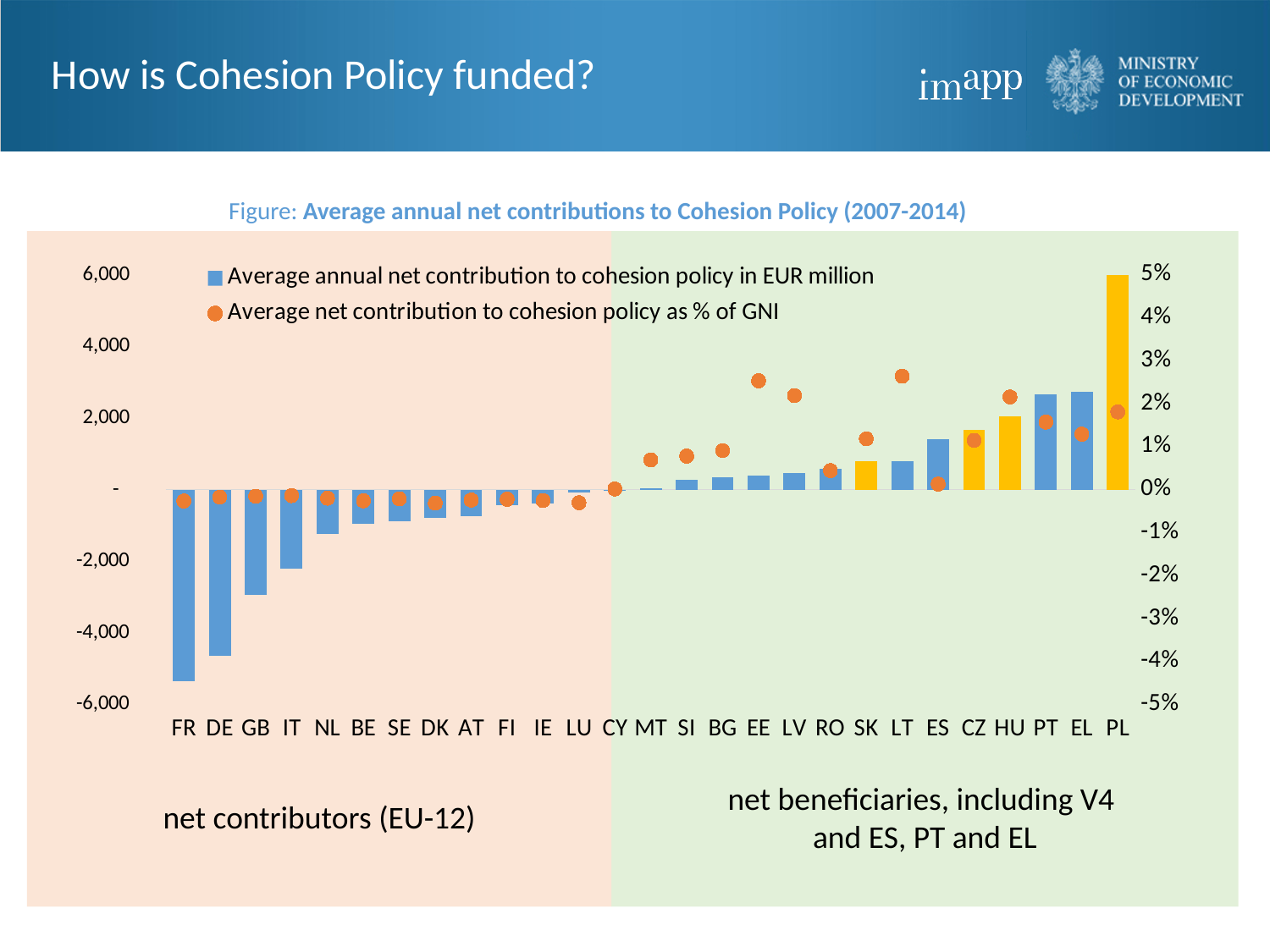

# How is Cohesion Policy funded?
Figure: Average annual net contributions to Cohesion Policy (2007-2014)

net contributors (EU-12)

net beneficiaries, including V4
and ES, PT and EL

### Chart

| Category | Average annual net contribution to cohesion policy in EUR million | Average net contribution to cohesion policy as % of GNI |
|---|---|---|
| FR | -5349.006393217168 | -0.0026229486879150803 |
| DE | -4632.852606871182 | -0.0017055836882348937 |
| GB | -2930.0020487876886 | -0.0015034903780725003 |
| IT | -2213.769591522324 | -0.0013721712344146636 |
| NL | -1234.0040112949944 | -0.0019644058066924657 |
| BE | -956.4891871016722 | -0.002569234194056679 |
| SE | -873.032370760847 | -0.002119653707461844 |
| DK | -782.4478632976727 | -0.003118783980318977 |
| AT | -732.5835546032619 | -0.0023986364680052227 |
| FI | -428.0785554027164 | -0.002214199424496809 |
| IE | -373.25594544393846 | -0.0025198713616468417 |
| LU | -80.98863064581785 | -0.0030235755441105332 |
| CY | 3.397657633025468 | 0.00018517470105145292 |
| MT | 45.371484831918124 | 0.00694461502529359 |
| SI | 280.4155653626918 | 0.00782168045818784 |
| BG | 341.87597297119953 | 0.009124524822713575 |
| EE | 395.55342508989685 | 0.025346141801876887 |
| LV | 464.78631042268387 | 0.02191849420887311 |
| RO | 586.9606354135522 | 0.004450580642146714 |
| SK | 790.1814631561356 | 0.011852721947342035 |
| LT | 794.5640793862525 | 0.02642285591024417 |
| ES | 1402.4867330372294 | 0.0013061051784868224 |
| CZ | 1683.3302502241604 | 0.011506970120641594 |
| HU | 2047.464495605087 | 0.021595695385287113 |
| PT | 2662.4094064515552 | 0.015744536227138423 |
| EL | 2729.8201928642366 | 0.012935612048634184 |
| PL | 6370.846574618509 | 0.018121119782060168 |